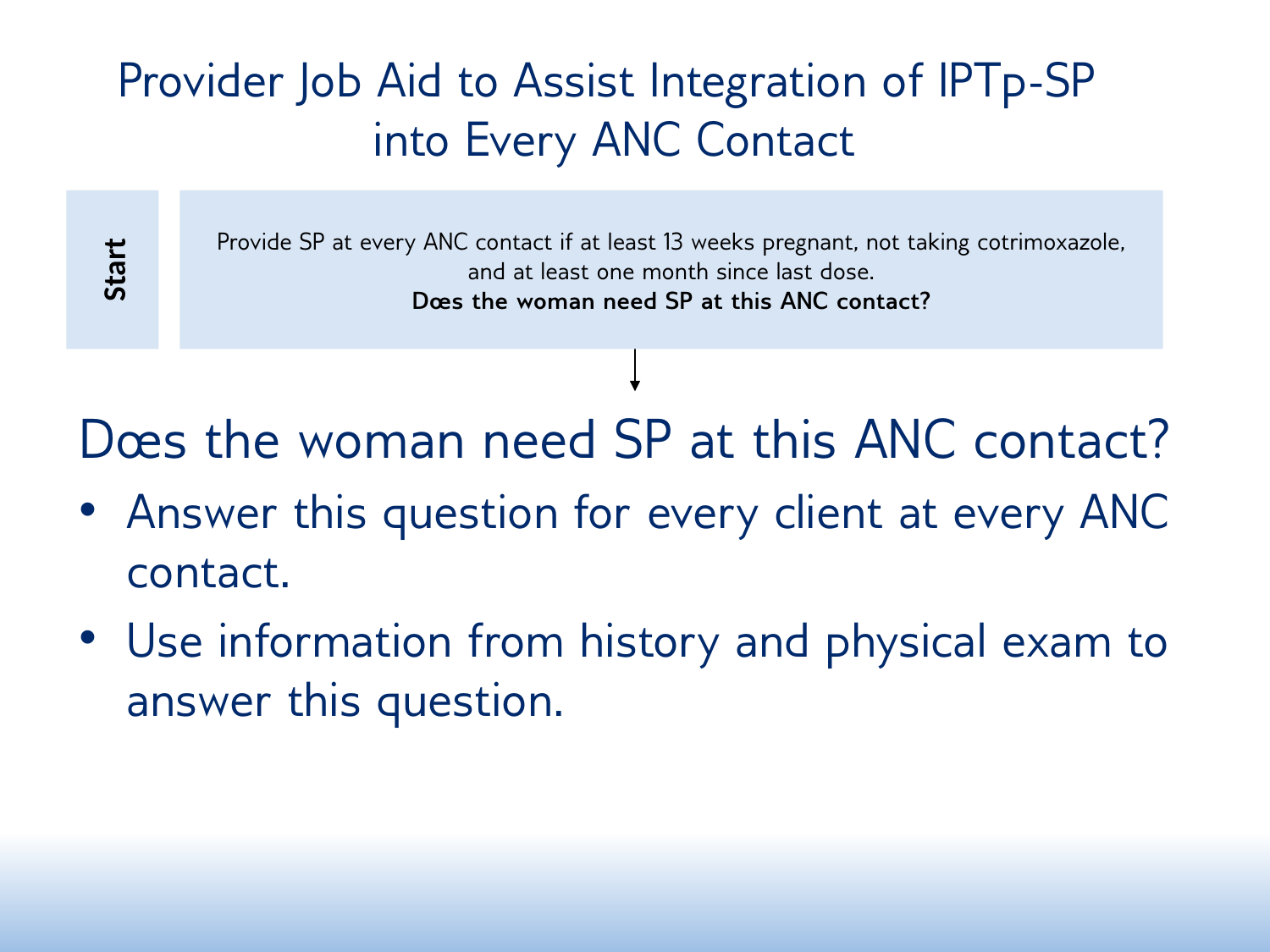

Provider Job Aid to Assist Integration of IPTp-SP
into Every ANC Contact
Start
Provide SP at every ANC contact if at least 13 weeks pregnant, not taking cotrimoxazole,
and at least one month since last dose.
Does the woman need SP at this ANC contact?
Does the woman need SP at this ANC contact?
Answer this question for every client at every ANC contact.
Use information from history and physical exam to answer this question.